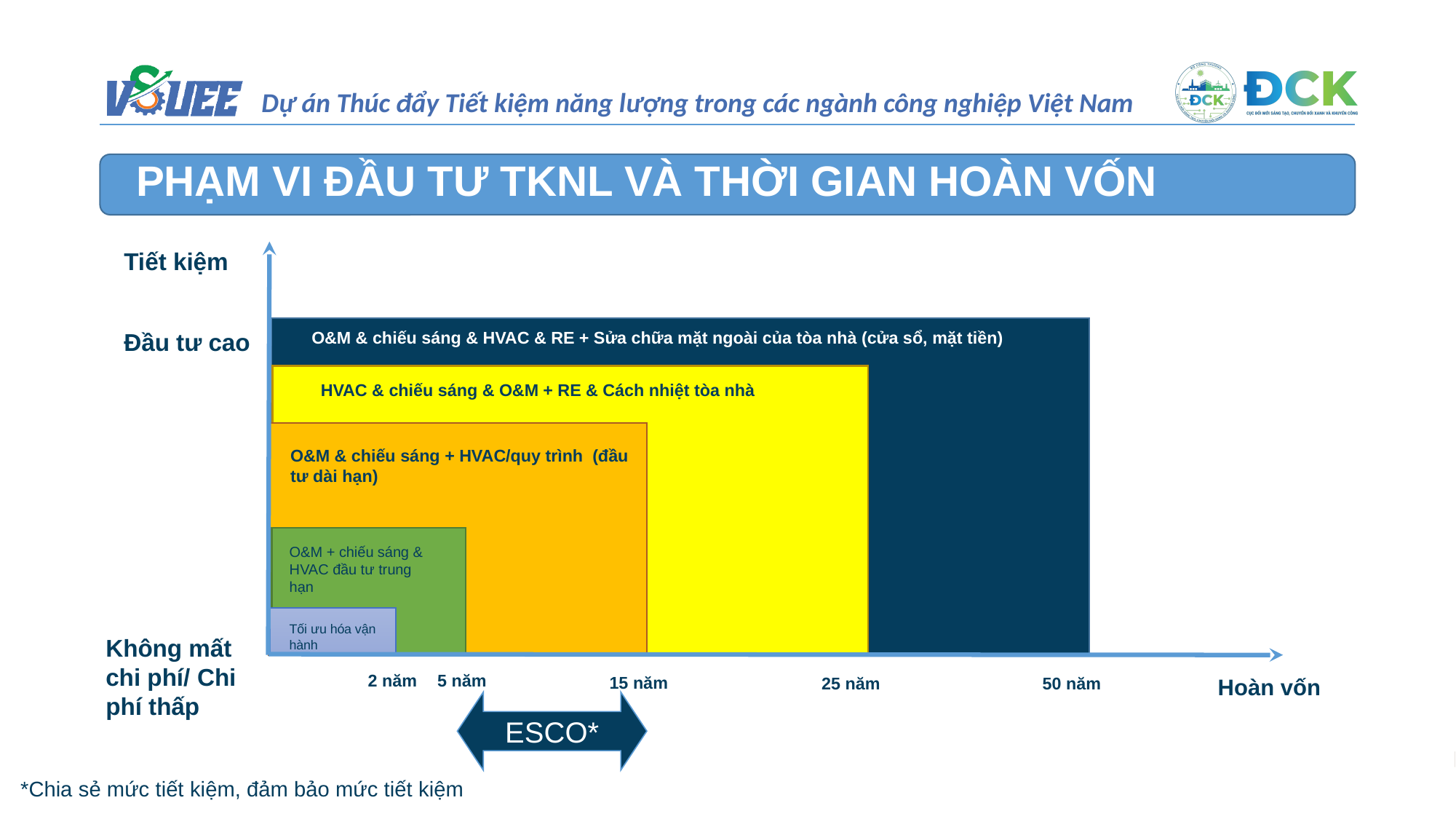

PHẠM VI ĐẦU TƯ TKNL VÀ THỜI GIAN HOÀN VỐN
Tiết kiệm

O&M & chiếu sáng & HVAC & RE + Sửa chữa mặt ngoài của tòa nhà (cửa sổ, mặt tiền)
Đầu tư cao

HVAC & chiếu sáng & O&M + RE & Cách nhiệt tòa nhà

O&M & chiếu sáng + HVAC/quy trình  (đầu tư dài hạn)

O&M + chiếu sáng & HVAC đầu tư trung hạn

Tối ưu hóa vận hành
Không mất chi phí/ Chi phí thấp
5 năm
2 năm
15 năm
     Hoàn vốn
25 năm
50 năm
ESCO*

*Chia sẻ mức tiết kiệm, đảm bảo mức tiết kiệm